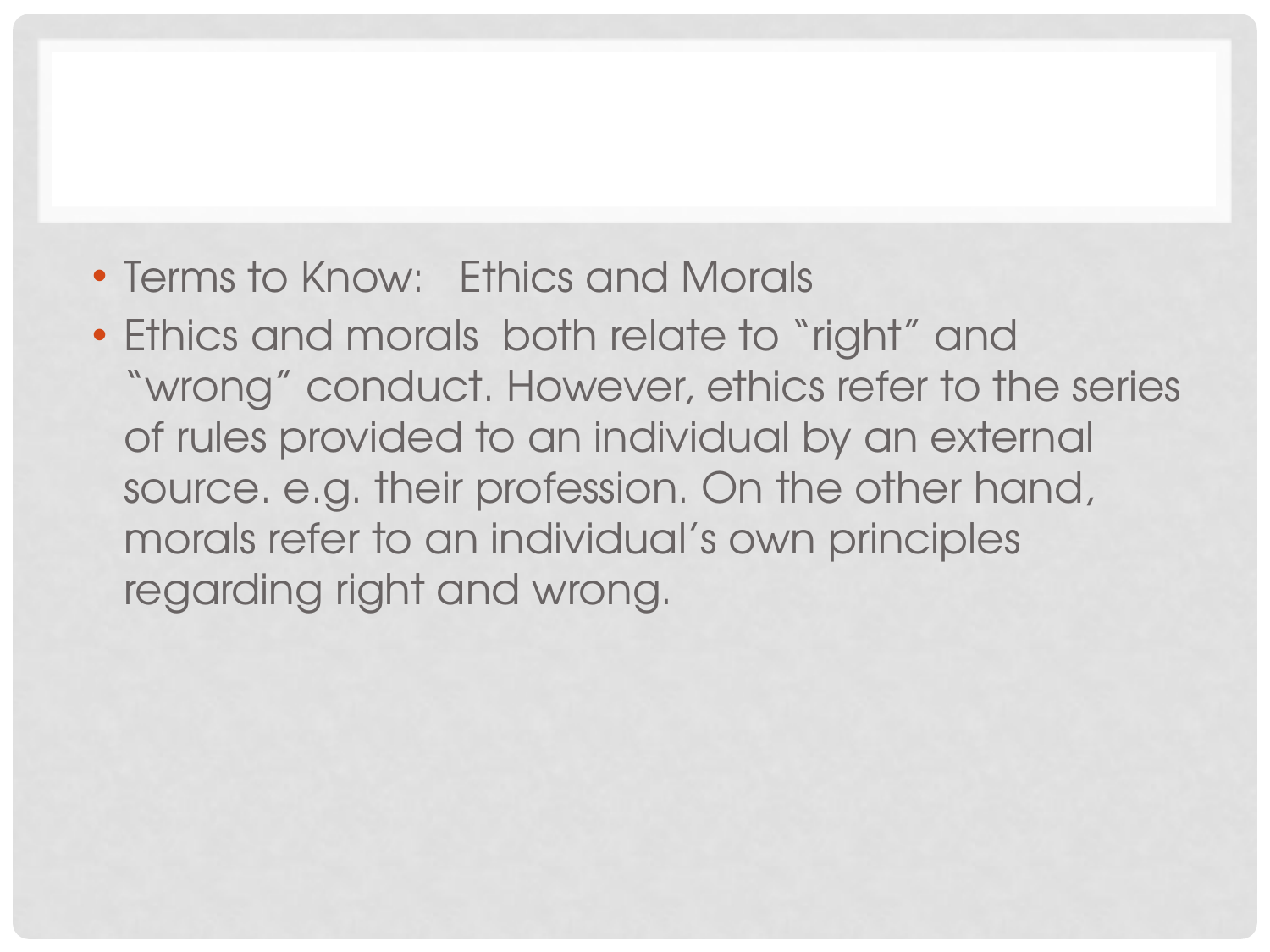

#
Terms to Know:   Ethics and Morals
Ethics and morals  both relate to “right” and “wrong” conduct. However, ethics refer to the series of rules provided to an individual by an external source. e.g. their profession. On the other hand, morals refer to an individual’s own principles regarding right and wrong.